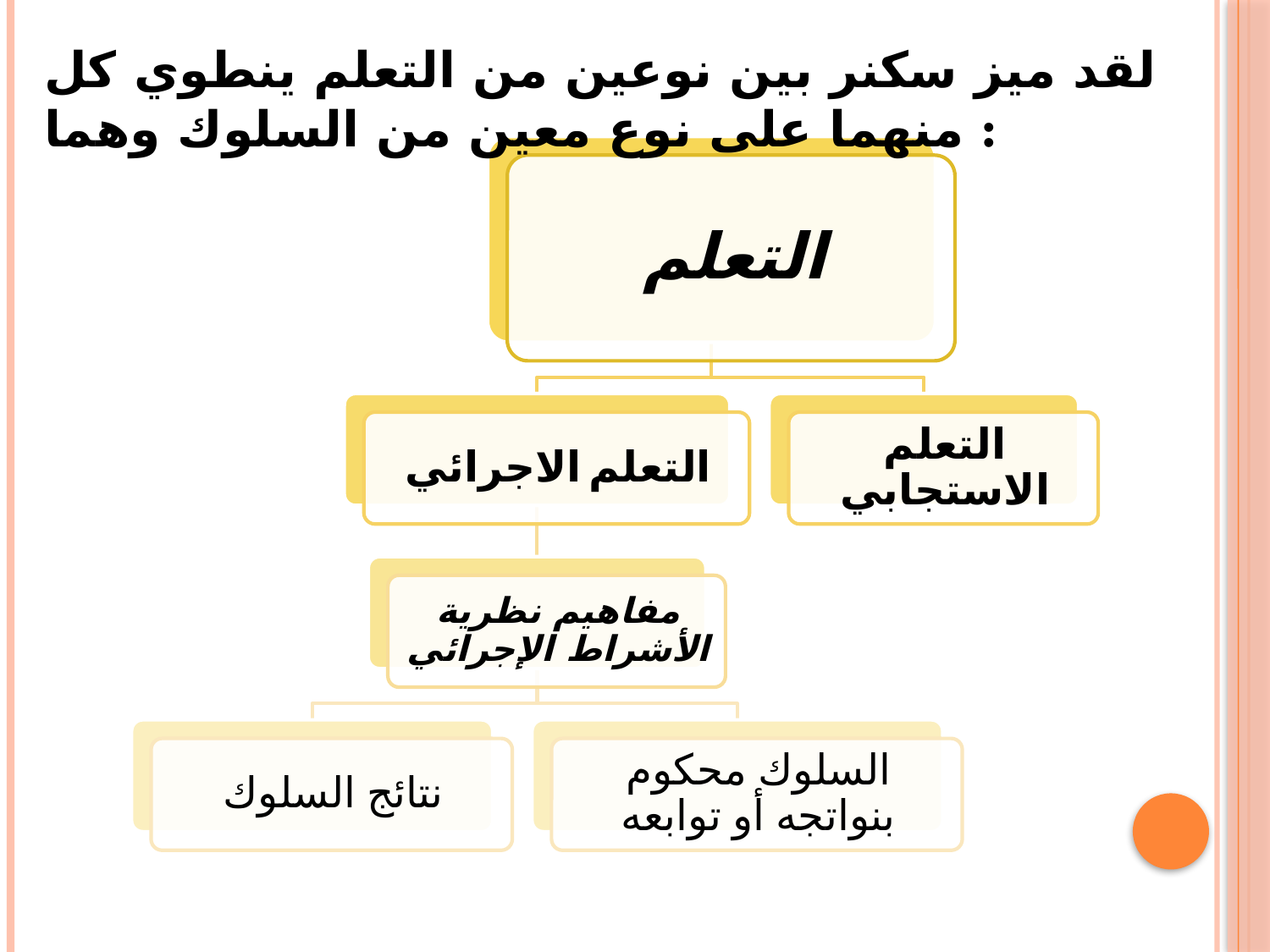

لقد ميز سكنر بين نوعين من التعلم ينطوي كل منهما على نوع معين من السلوك وهما :
التعلم
التعلم الاجرائي
مفاهيم نظرية الأشراط الإجرائي
نتائج السلوك
السلوك محكوم بنواتجه أو توابعه
التعلم الاستجابي